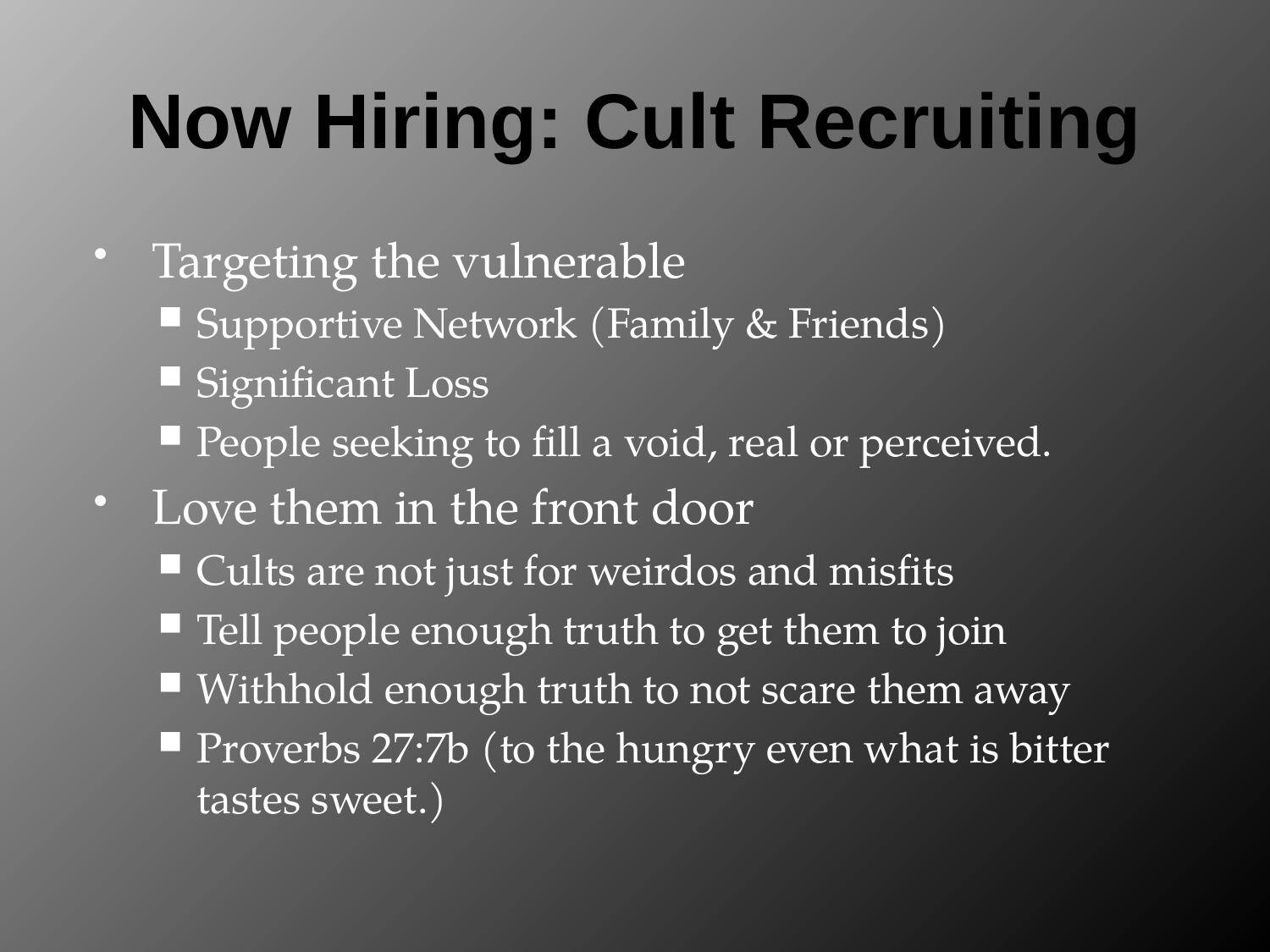

# Now Hiring: Cult Recruiting
Targeting the vulnerable
Supportive Network (Family & Friends)
Significant Loss
People seeking to fill a void, real or perceived.
Love them in the front door
Cults are not just for weirdos and misfits
Tell people enough truth to get them to join
Withhold enough truth to not scare them away
Proverbs 27:7b (to the hungry even what is bitter tastes sweet.)